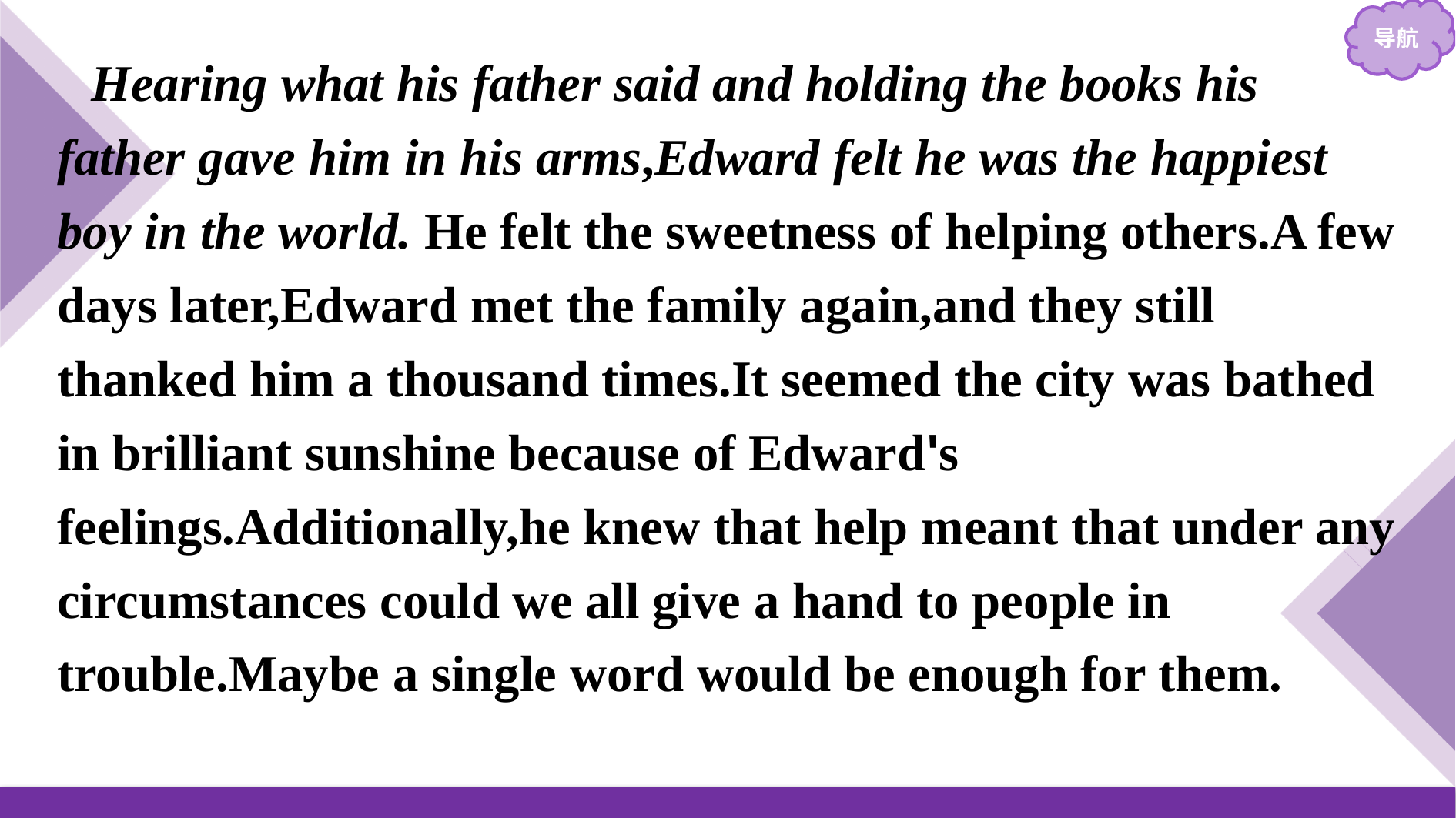

Hearing what his father said and holding the books his father gave him in his arms,Edward felt he was the happiest boy in the world. He felt the sweetness of helping others.A few days later,Edward met the family again,and they still thanked him a thousand times.It seemed the city was bathed in brilliant sunshine because of Edward's feelings.Additionally,he knew that help meant that under any circumstances could we all give a hand to people in trouble.Maybe a single word would be enough for them.